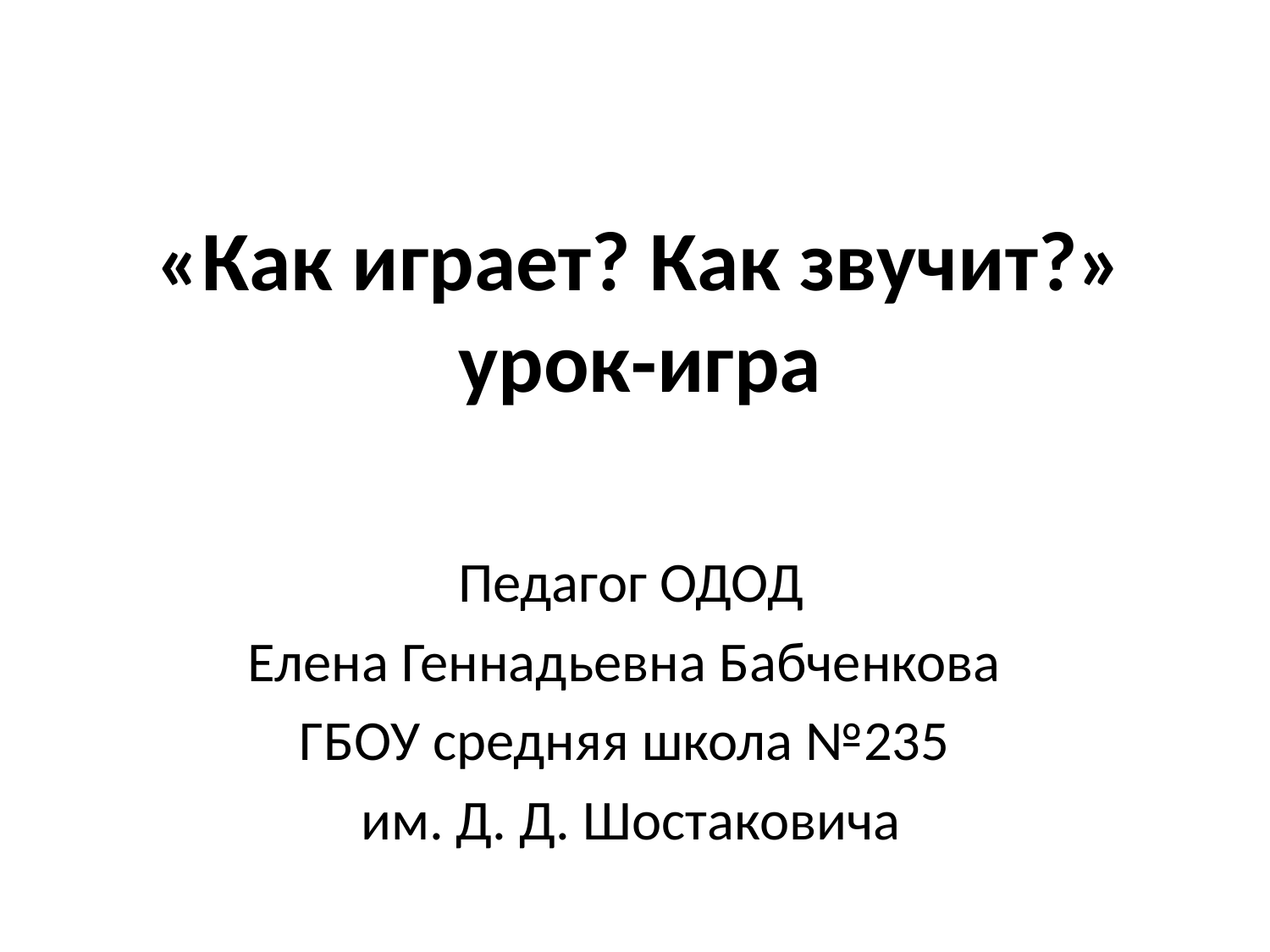

# «Как играет? Как звучит?» урок-игра
Педагог ОДОД
Елена Геннадьевна Бабченкова
ГБОУ средняя школа №235
им. Д. Д. Шостаковича